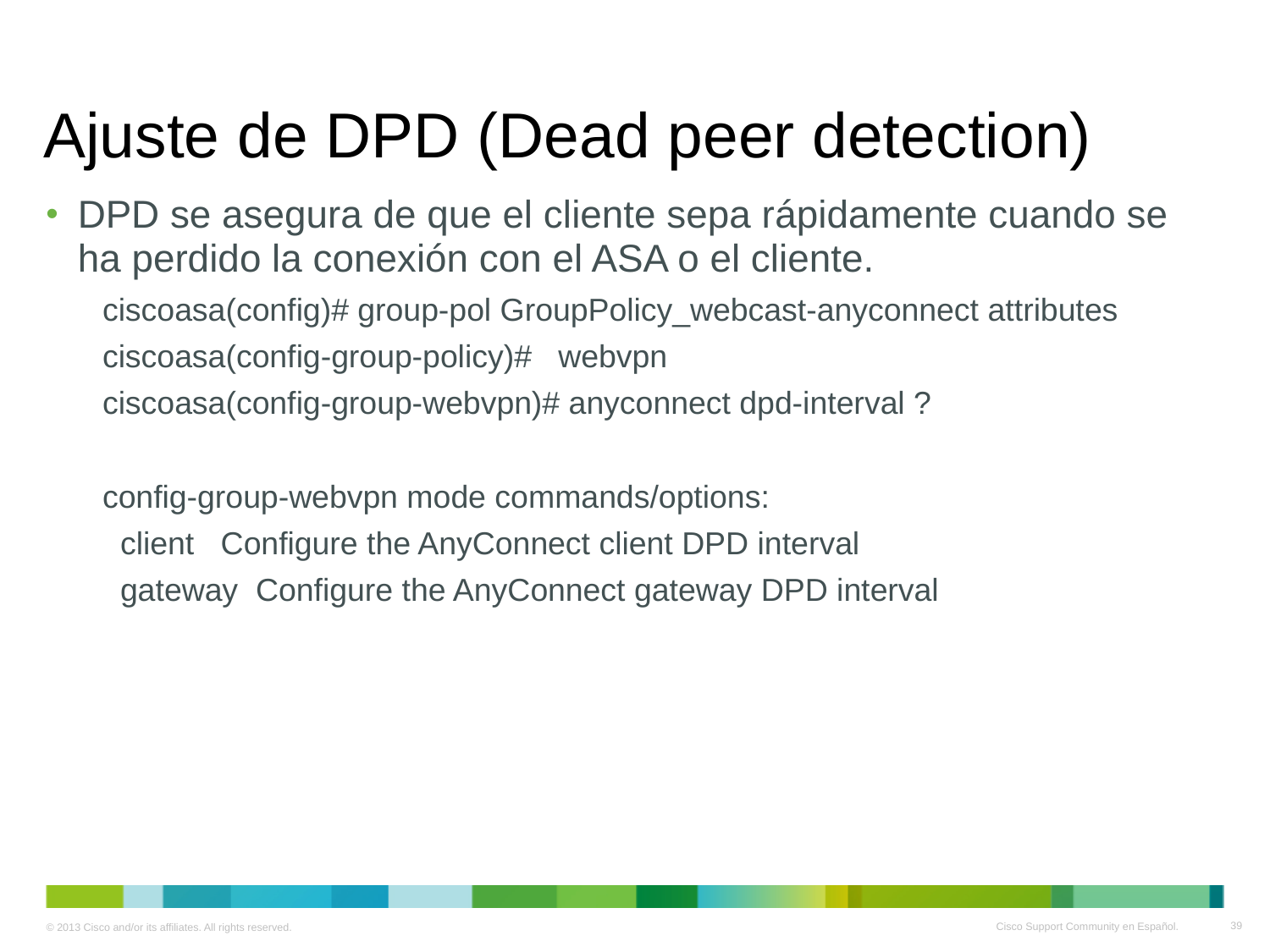

# Ajuste de DPD (Dead peer detection)
DPD se asegura de que el cliente sepa rápidamente cuando se ha perdido la conexión con el ASA o el cliente.
ciscoasa(config)# group-pol GroupPolicy_webcast-anyconnect attributes
ciscoasa(config-group-policy)#   webvpn
ciscoasa(config-group-webvpn)# anyconnect dpd-interval ?

config-group-webvpn mode commands/options:
  client   Configure the AnyConnect client DPD interval
  gateway  Configure the AnyConnect gateway DPD interval